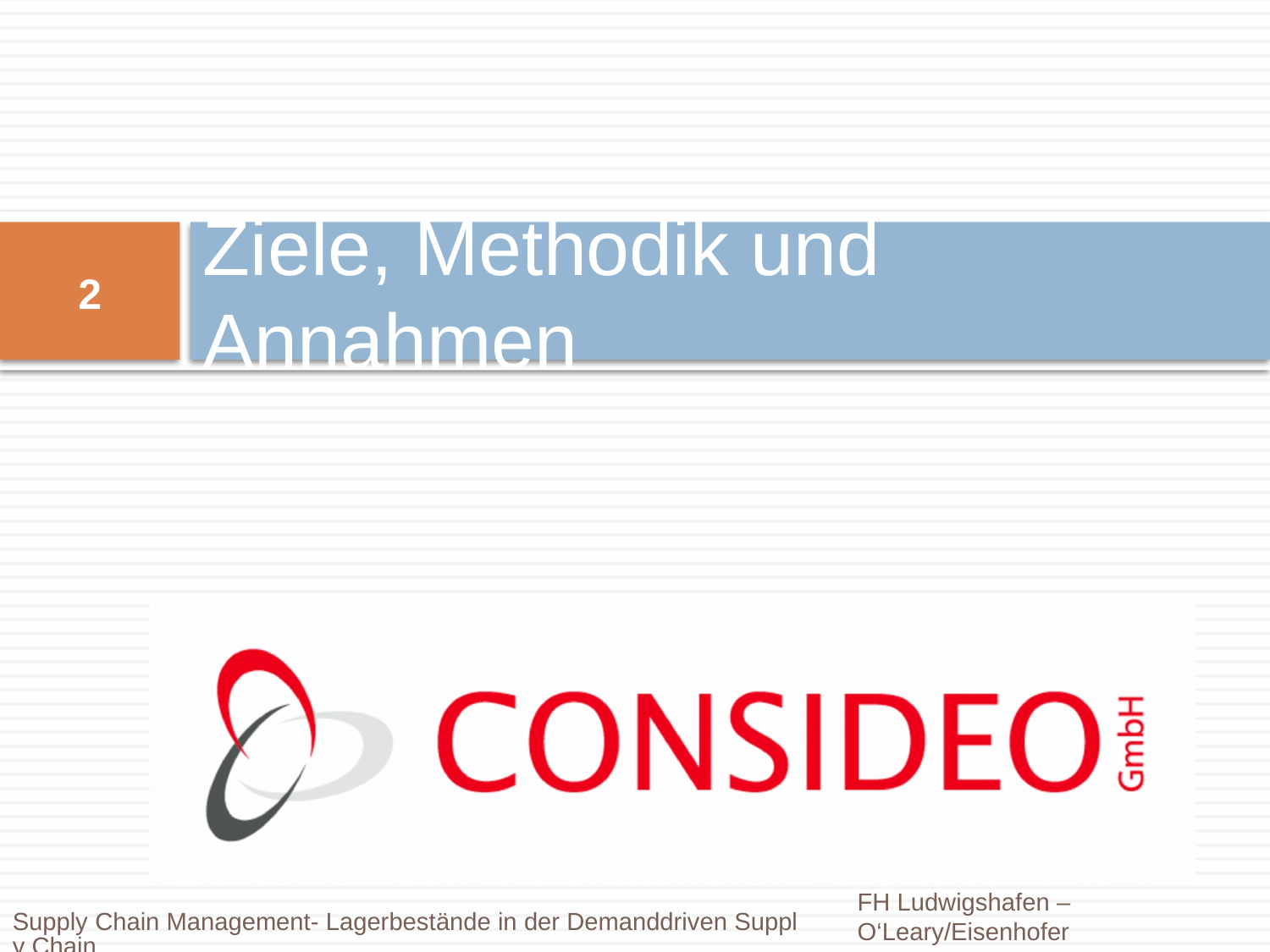

# Ziele, Methodik und Annahmen
2

FH Ludwigshafen – O‘Leary/Eisenhofer
Supply Chain Management- Lagerbestände in der Demanddriven Supply Chain